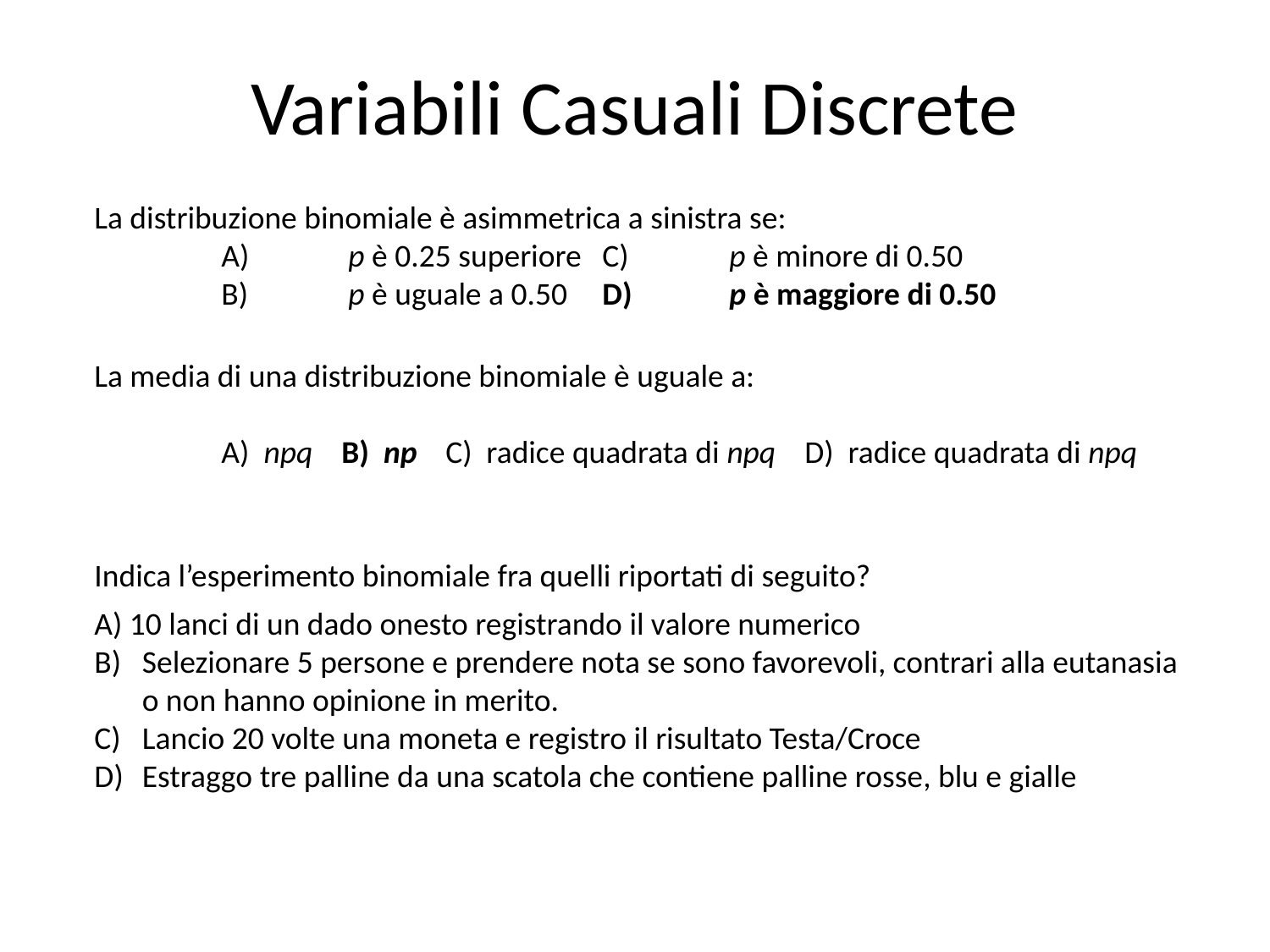

# Variabili Casuali Discrete
La distribuzione binomiale è asimmetrica a sinistra se:
	A)	p è 0.25 superiore	C)	p è minore di 0.50
	B)	p è uguale a 0.50	D)	p è maggiore di 0.50
La media di una distribuzione binomiale è uguale a:

	A)  npq    B)  np    C)  radice quadrata di npq    D)  radice quadrata di npq
Indica l’esperimento binomiale fra quelli riportati di seguito?
A) 10 lanci di un dado onesto registrando il valore numerico
Selezionare 5 persone e prendere nota se sono favorevoli, contrari alla eutanasia o non hanno opinione in merito.
Lancio 20 volte una moneta e registro il risultato Testa/Croce
Estraggo tre palline da una scatola che contiene palline rosse, blu e gialle